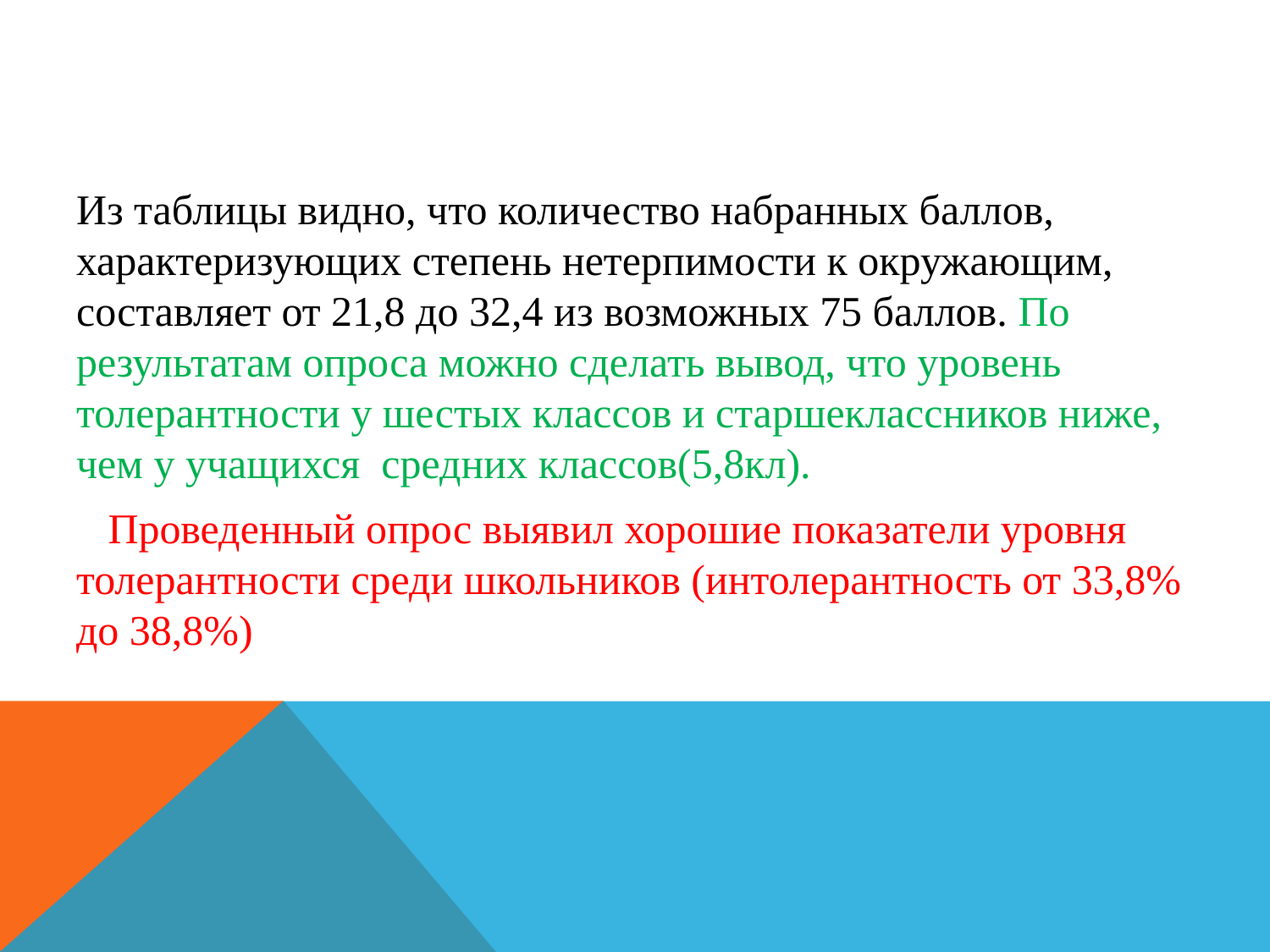

#
Из таблицы видно, что количество набранных баллов, характеризующих степень нетерпимости к окружающим,  составляет от 21,8 до 32,4 из возможных 75 баллов. По результатам опроса можно сделать вывод, что уровень толерантности у шестых классов и старшеклассников ниже, чем у учащихся  средних классов(5,8кл).
   Проведенный опрос выявил хорошие показатели уровня толерантности среди школьников (интолерантность от 33,8%  до 38,8%)